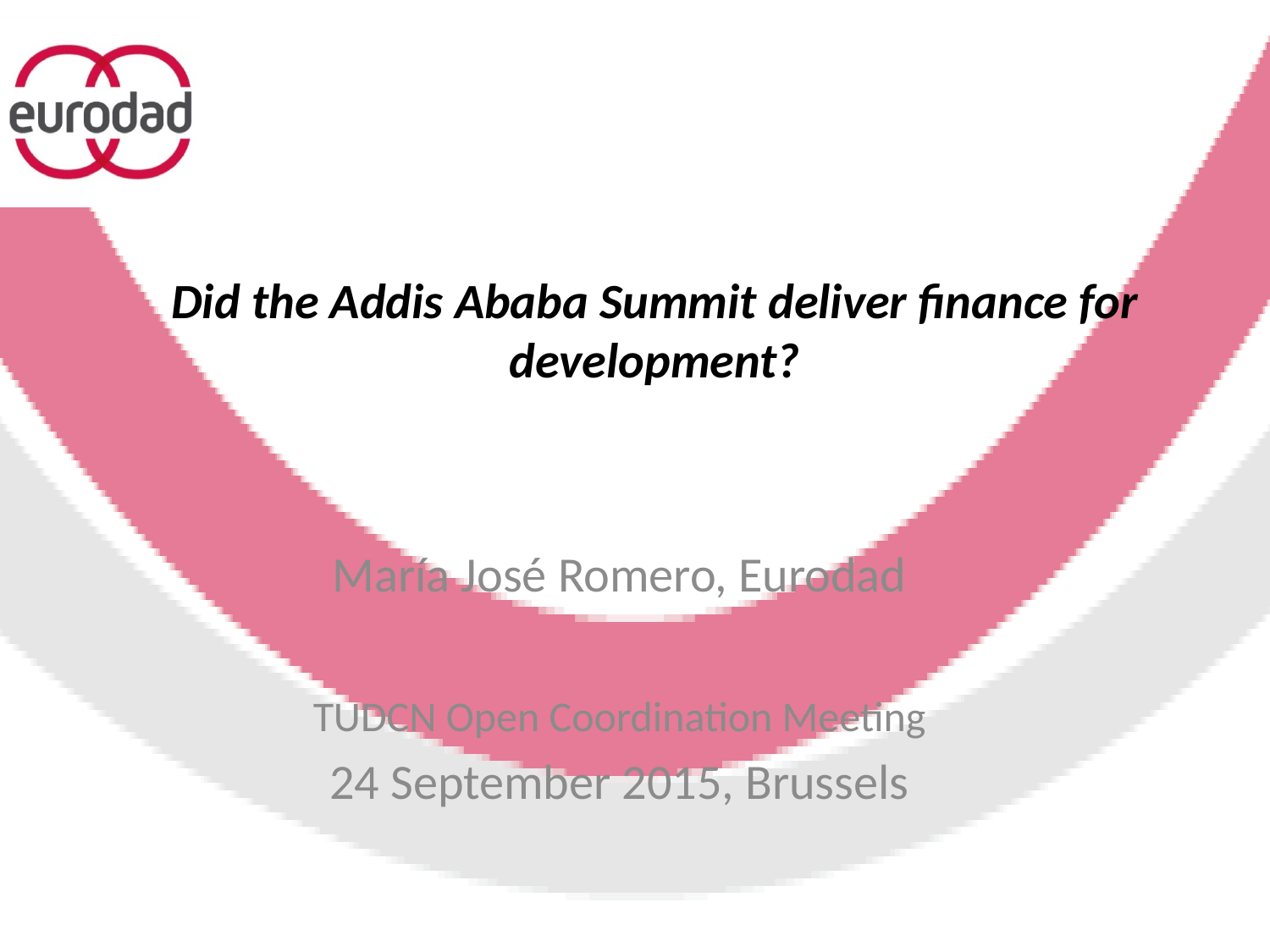

# Did the Addis Ababa Summit deliver finance for development?
María José Romero, Eurodad

TUDCN Open Coordination Meeting
24 September 2015, Brussels